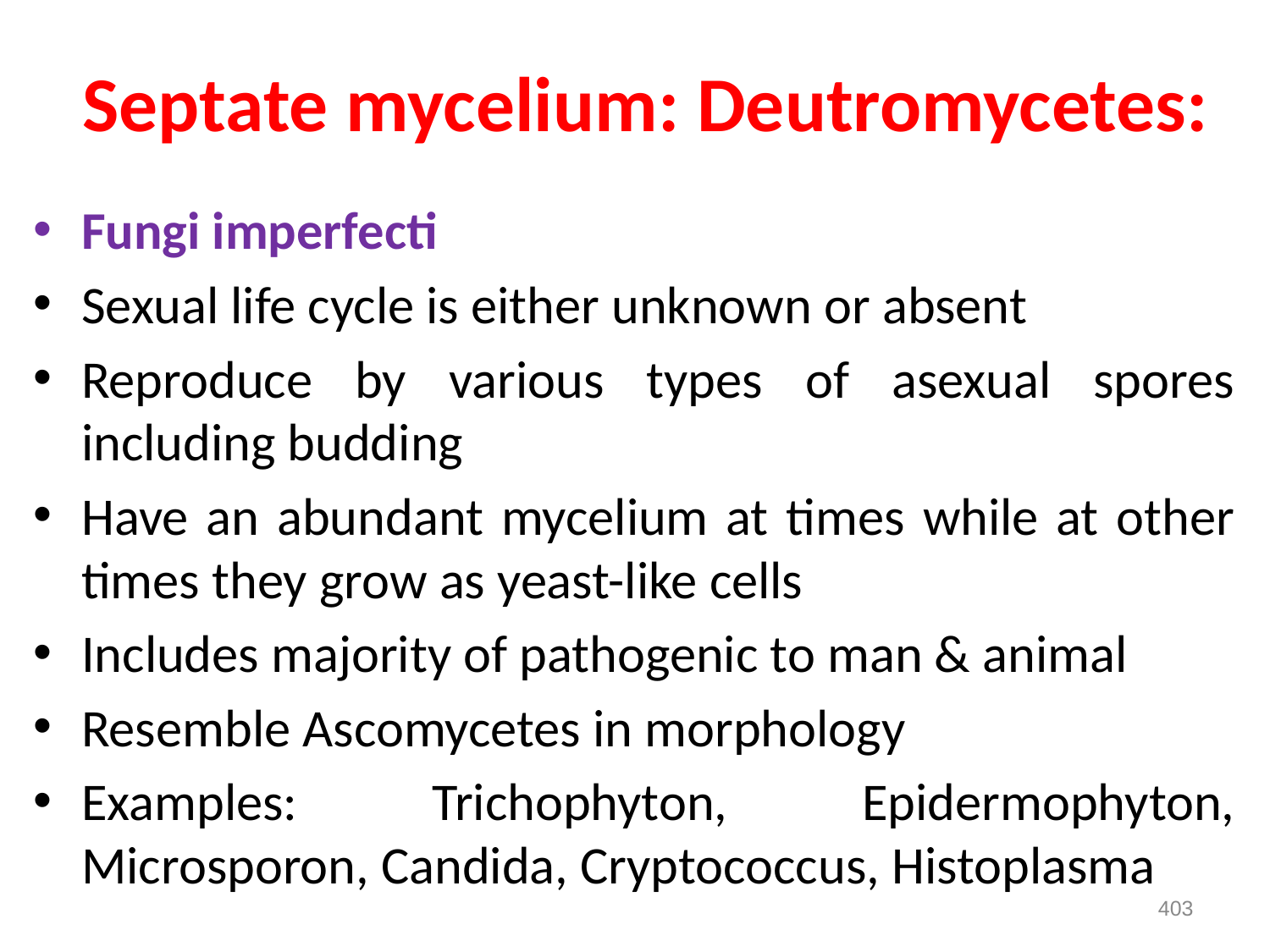

# Septate mycelium: Deutromycetes:
Fungi imperfecti
Sexual life cycle is either unknown or absent
Reproduce by various types of asexual spores including budding
Have an abundant mycelium at times while at other times they grow as yeast-like cells
Includes majority of pathogenic to man & animal
Resemble Ascomycetes in morphology
Examples: Trichophyton, Epidermophyton, Microsporon, Candida, Cryptococcus, Histoplasma

403